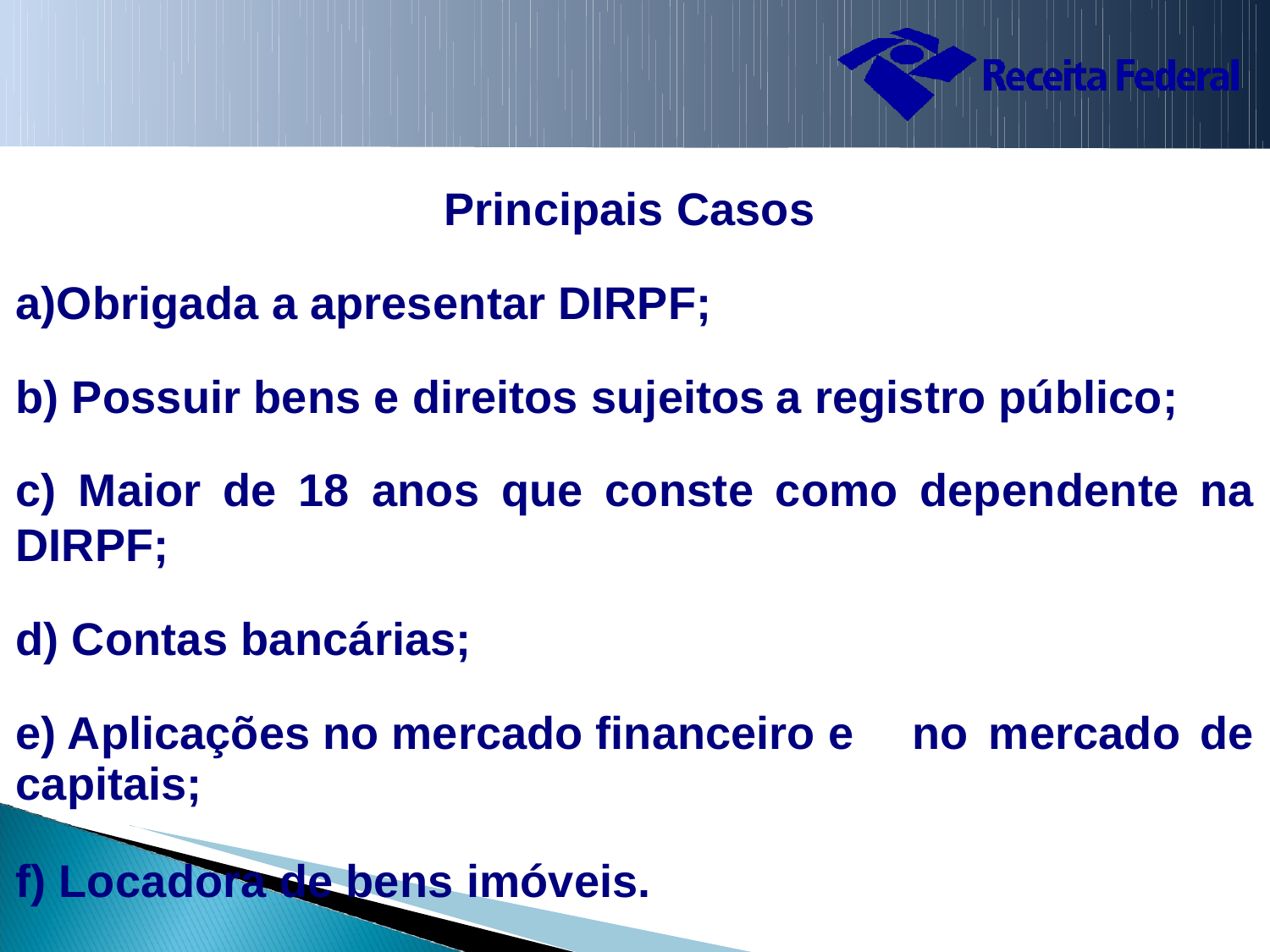

Principais Casos
a)Obrigada a apresentar DIRPF;
b) Possuir bens e direitos sujeitos
a registro público;
c)
Maior
de
18
anos
que
conste
como
dependente
na
DIRPF;
d) Contas bancárias;
e) Aplicações no mercado financeiro e
capitais;
no mercado
de

f) Locadora de bens imóveis.